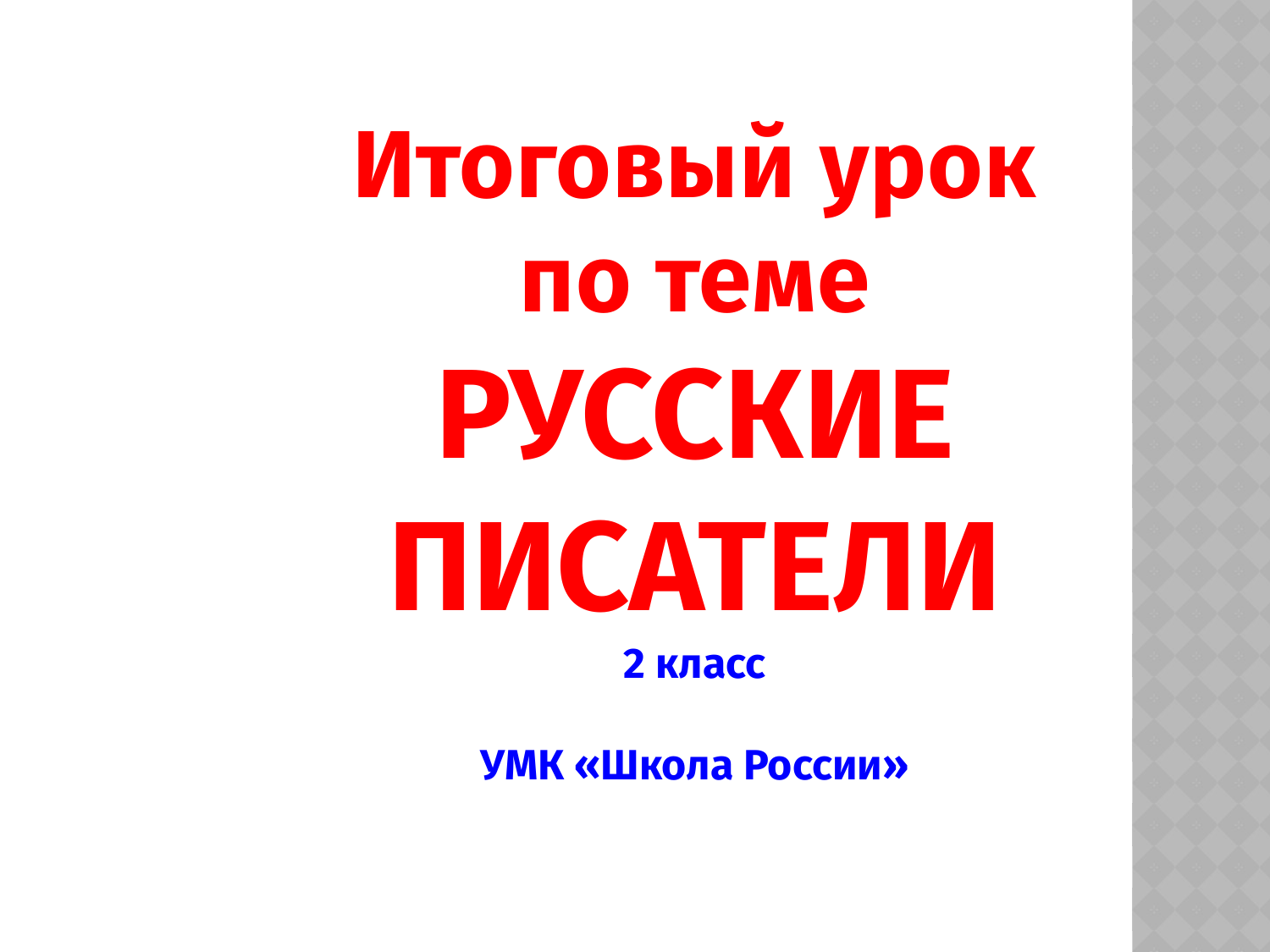

Итоговый урок
по теме
РУССКИЕ ПИСАТЕЛИ
2 класс

УМК «Школа России»